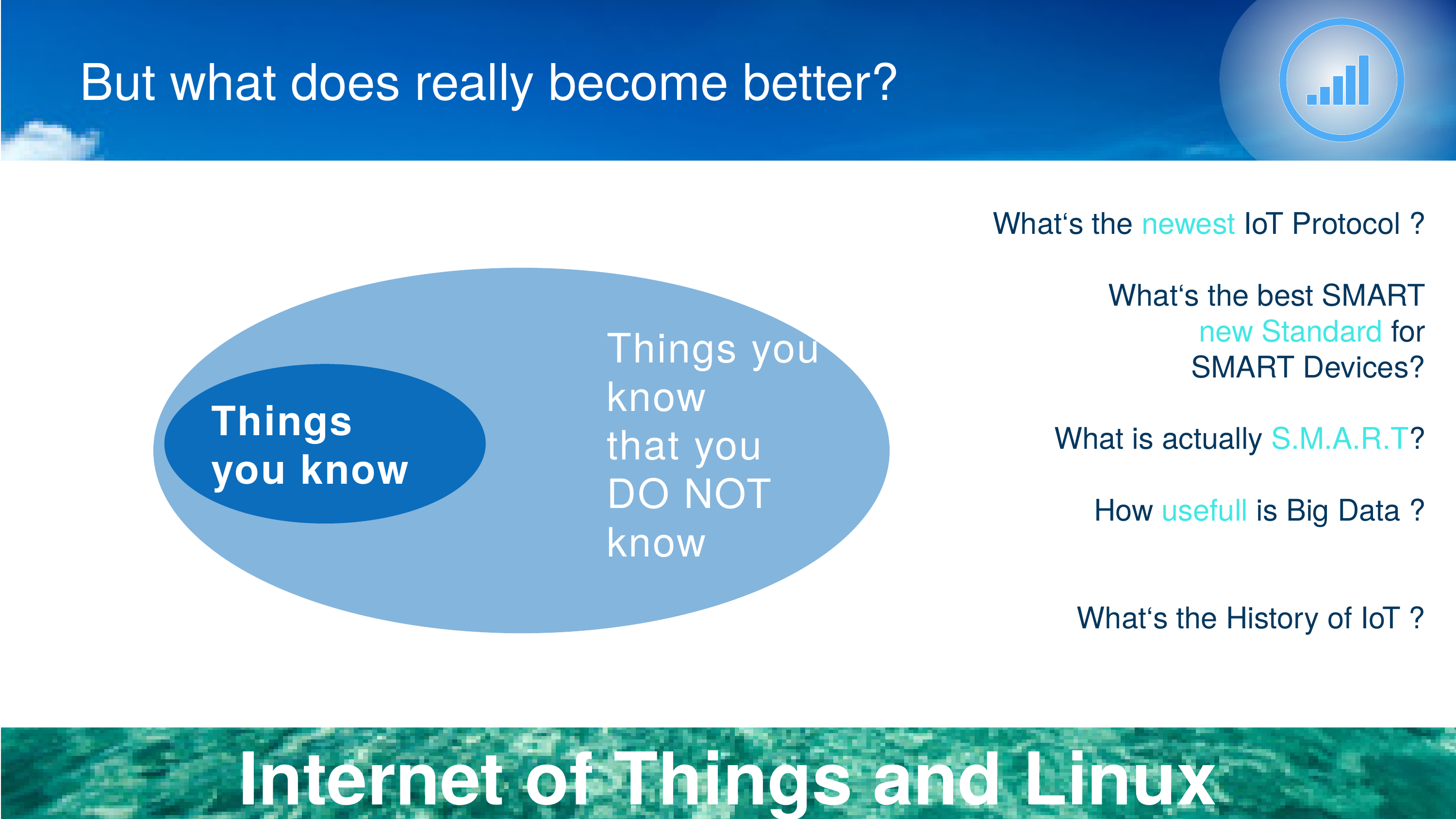

But what does really become better?

What‘s the newest IoT Protocol ?
What‘s the best SMART
new Standard for
SMART Devices?
What is actually S.M.A.R.T?
How usefull is Big Data ?
What‘s the History of IoT ?

Things you
know
that you
DO NOT
know
Things you know
Internet of Things and Linux